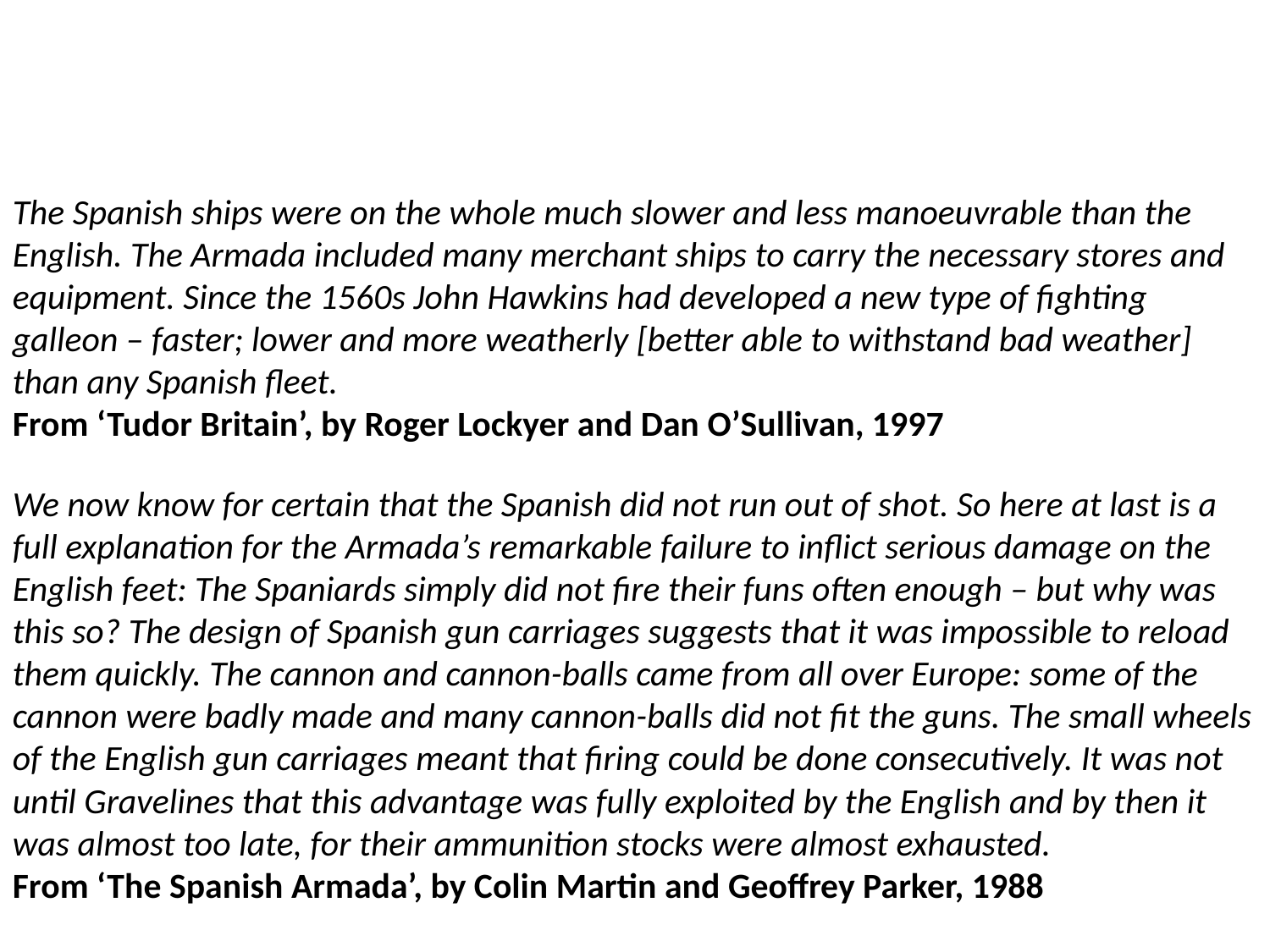

The Spanish ships were on the whole much slower and less manoeuvrable than the English. The Armada included many merchant ships to carry the necessary stores and equipment. Since the 1560s John Hawkins had developed a new type of fighting galleon – faster; lower and more weatherly [better able to withstand bad weather] than any Spanish fleet.
From ‘Tudor Britain’, by Roger Lockyer and Dan O’Sullivan, 1997
We now know for certain that the Spanish did not run out of shot. So here at last is a full explanation for the Armada’s remarkable failure to inflict serious damage on the English feet: The Spaniards simply did not fire their funs often enough – but why was this so? The design of Spanish gun carriages suggests that it was impossible to reload them quickly. The cannon and cannon-balls came from all over Europe: some of the cannon were badly made and many cannon-balls did not fit the guns. The small wheels of the English gun carriages meant that firing could be done consecutively. It was not until Gravelines that this advantage was fully exploited by the English and by then it was almost too late, for their ammunition stocks were almost exhausted.
From ‘The Spanish Armada’, by Colin Martin and Geoffrey Parker, 1988